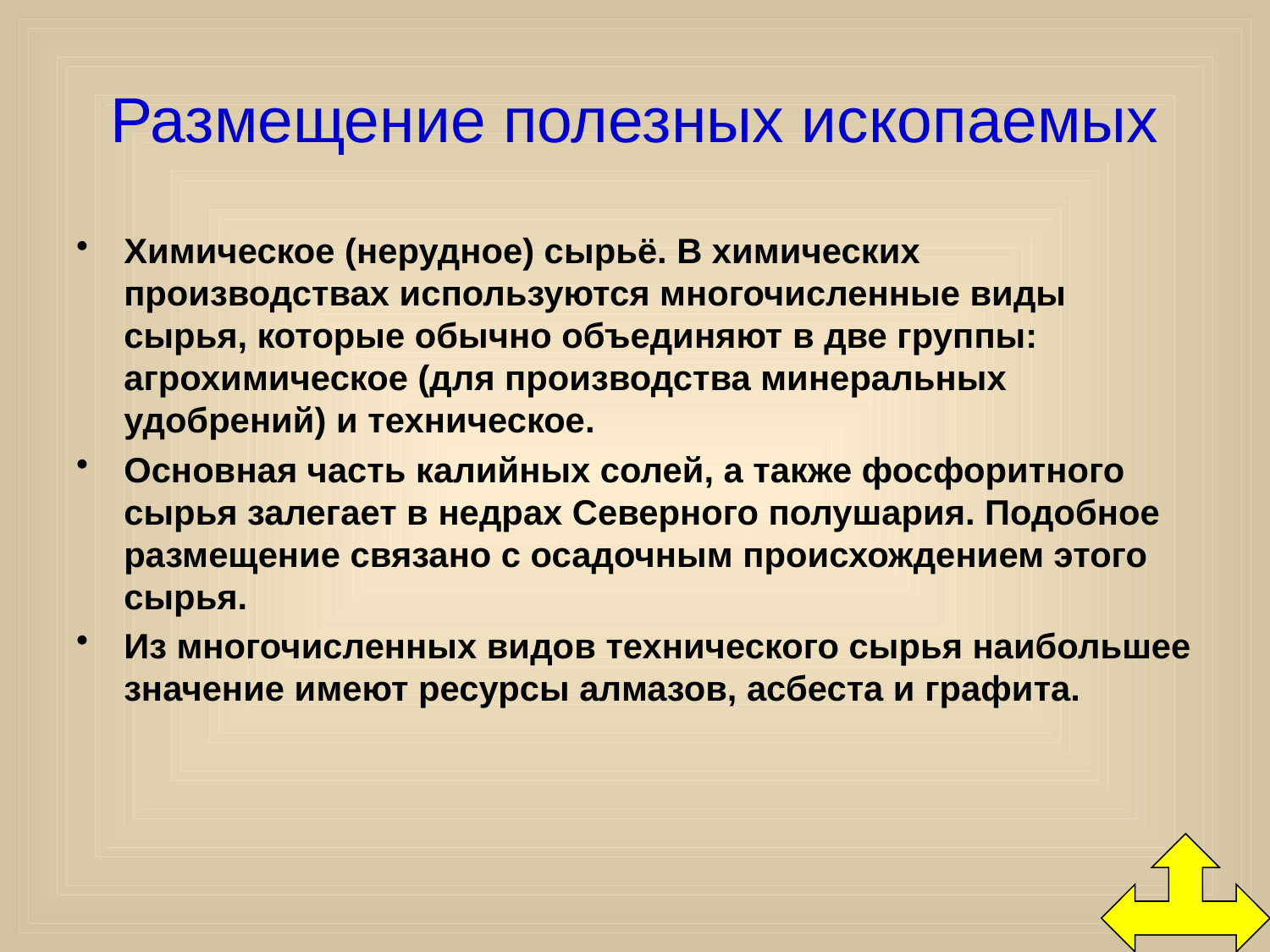

# Размещение полезных ископаемых
Химическое (нерудное) сырьё. В химических производствах используются многочисленные виды сырья, которые обычно объединяют в две группы: агрохимическое (для производства минеральных удобрений) и техническое.
Основная часть калийных солей, а также фосфоритного сырья залегает в недрах Северного полушария. Подобное размещение связано с осадочным происхождением этого сырья.
Из многочисленных видов технического сырья наибольшее значение имеют ресурсы алмазов, асбеста и графита.